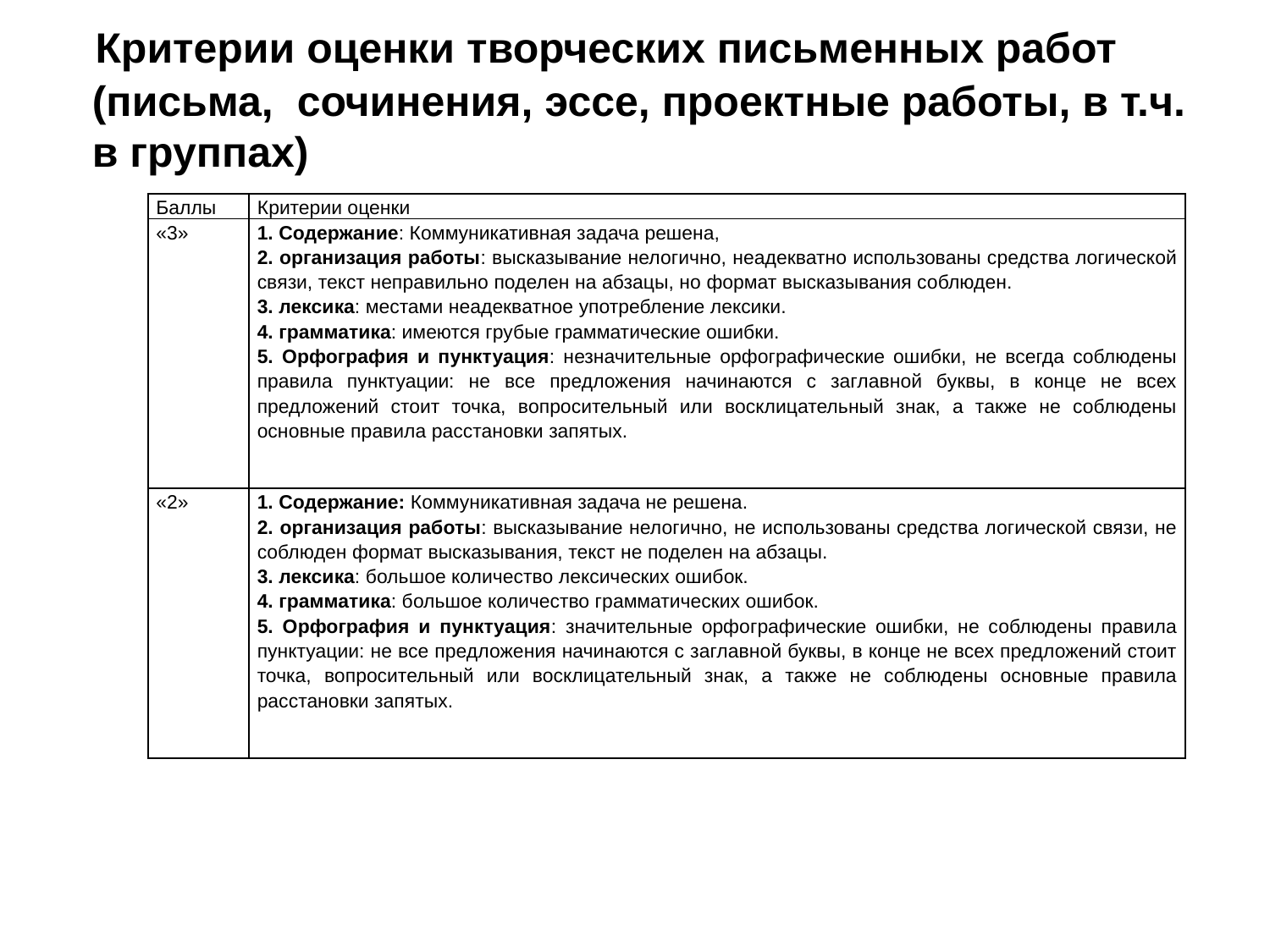

Критерии оценки творческих письменных работ (письма,  сочинения, эссе, проектные работы, в т.ч. в группах)

| Баллы | Критерии оценки |
| --- | --- |
| «3» | 1. Содержание: Коммуникативная задача решена, 2. организация работы: высказывание нелогично, неадекватно использованы средства логической связи, текст неправильно поделен на абзацы, но формат высказывания соблюден. 3. лексика: местами неадекватное употребление лексики. 4. грамматика: имеются грубые грамматические ошибки. 5. Орфография и пунктуация: незначительные орфографические ошибки, не всегда соблюдены правила пунктуации: не все предложения начинаются с заглавной буквы, в конце не всех предложений стоит точка, вопросительный или восклицательный знак, а также не соблюдены основные правила расстановки запятых. |
| «2» | 1. Содержание: Коммуникативная задача не решена. 2. организация работы: высказывание нелогично, не использованы средства логической связи, не соблюден формат высказывания, текст не поделен на абзацы. 3. лексика: большое количество лексических ошибок. 4. грамматика: большое количество грамматических ошибок. 5. Орфография и пунктуация: значительные орфографические ошибки, не соблюдены правила пунктуации: не все предложения начинаются с заглавной буквы, в конце не всех предложений стоит точка, вопросительный или восклицательный знак, а также не соблюдены основные правила расстановки запятых. |